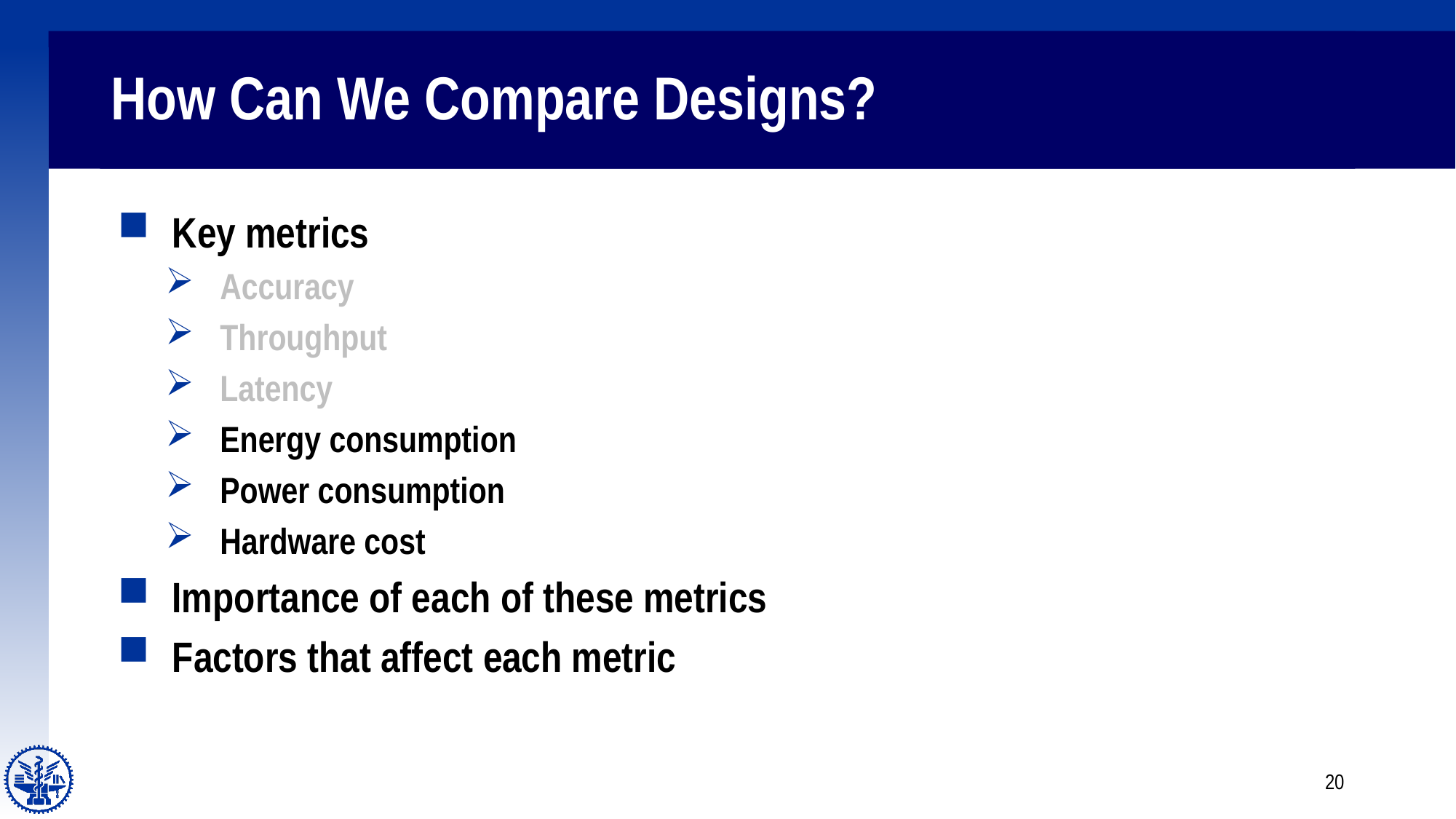

# How Can We Compare Designs?
Key metrics
Accuracy
Throughput
Latency
Energy consumption
Power consumption
Hardware cost
Importance of each of these metrics
Factors that affect each metric
20